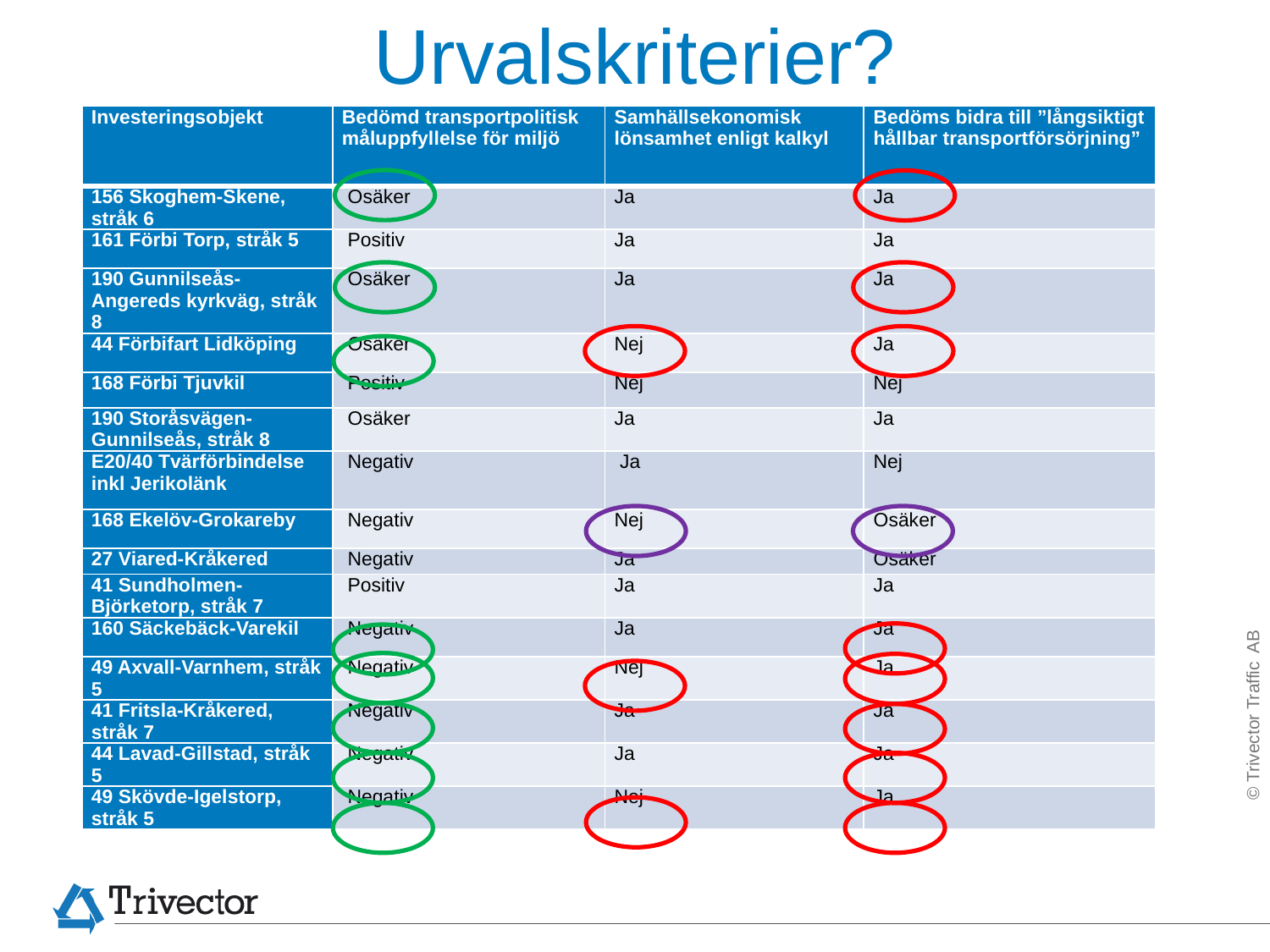

# Urvalskriterier?
| Investeringsobjekt | Bedömd transportpolitisk måluppfyllelse för miljö | Samhällsekonomisk lönsamhet enligt kalkyl | Bedöms bidra till ”långsiktigt hållbar transportförsörjning” |
| --- | --- | --- | --- |
| 156 Skoghem-Skene, stråk 6 | Osäker | Ja | Ja |
| 161 Förbi Torp, stråk 5 | Positiv | Ja | Ja |
| 190 Gunnilseås-Angereds kyrkväg, stråk 8 | Osäker | Ja | Ja |
| 44 Förbifart Lidköping | Osäker | Nej | Ja |
| 168 Förbi Tjuvkil | Positiv | Nej | Nej |
| 190 Storåsvägen-Gunnilseås, stråk 8 | Osäker | Ja | Ja |
| E20/40 Tvärförbindelse inkl Jerikolänk | Negativ | Ja | Nej |
| 168 Ekelöv-Grokareby | Negativ | Nej | Osäker |
| 27 Viared-Kråkered | Negativ | Ja | Osäker |
| 41 Sundholmen-Björketorp, stråk 7 | Positiv | Ja | Ja |
| 160 Säckebäck-Varekil | Negativ | Ja | Ja |
| 49 Axvall-Varnhem, stråk 5 | Negativ | Nej | Ja |
| 41 Fritsla-Kråkered, stråk 7 | Negativ | Ja | Ja |
| 44 Lavad-Gillstad, stråk 5 | Negativ | Ja | Ja |
| 49 Skövde-Igelstorp, stråk 5 | Negativ | Nej | Ja |